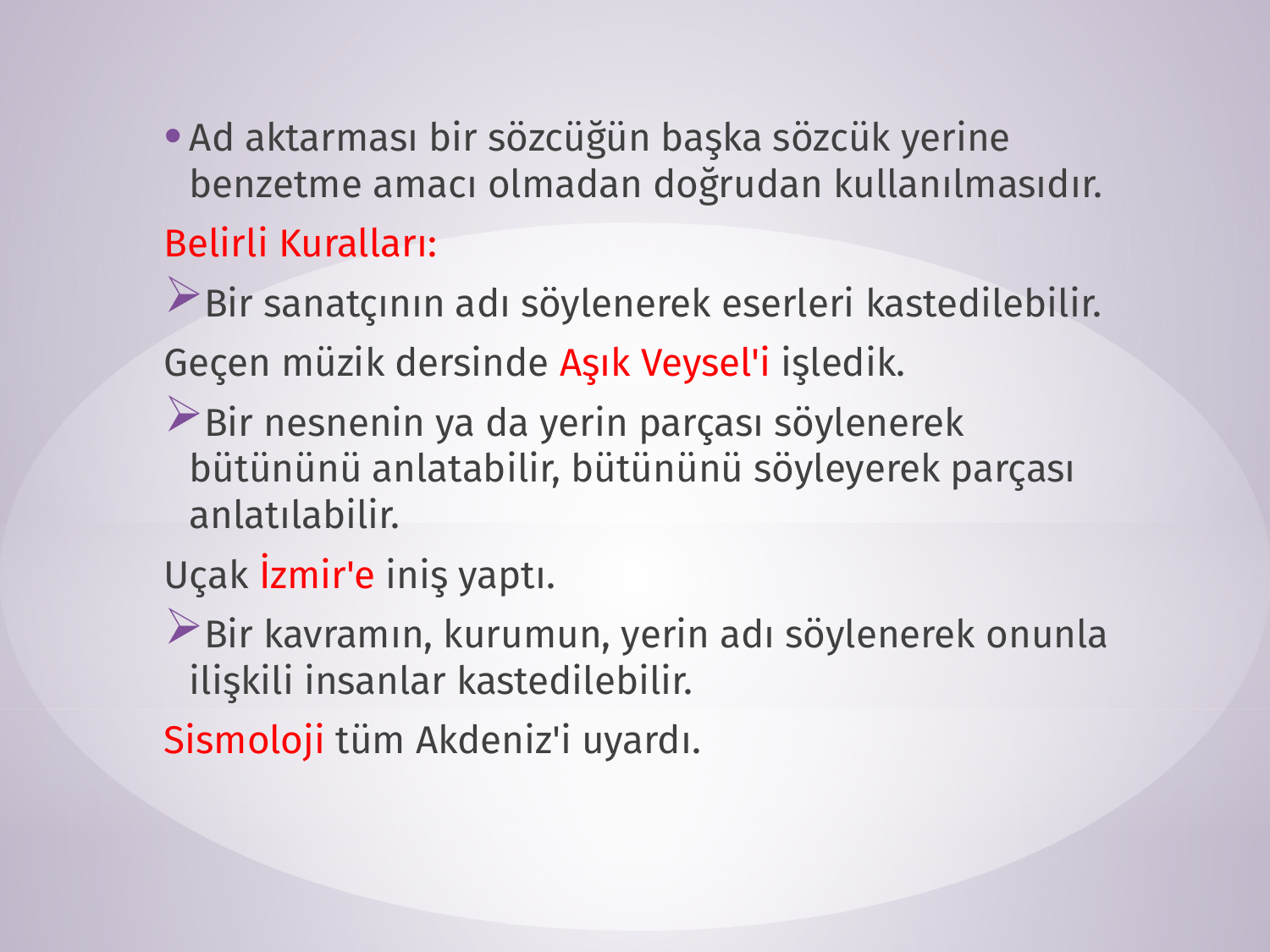

Ad aktarması bir sözcüğün başka sözcük yerine benzetme amacı olmadan doğrudan kullanılmasıdır.
Belirli Kuralları:
Bir sanatçının adı söylenerek eserleri kastedilebilir.
Geçen müzik dersinde Aşık Veysel'i işledik.
Bir nesnenin ya da yerin parçası söylenerek bütününü anlatabilir, bütününü söyleyerek parçası anlatılabilir.
Uçak İzmir'e iniş yaptı.
Bir kavramın, kurumun, yerin adı söylenerek onunla ilişkili insanlar kastedilebilir.
Sismoloji tüm Akdeniz'i uyardı.